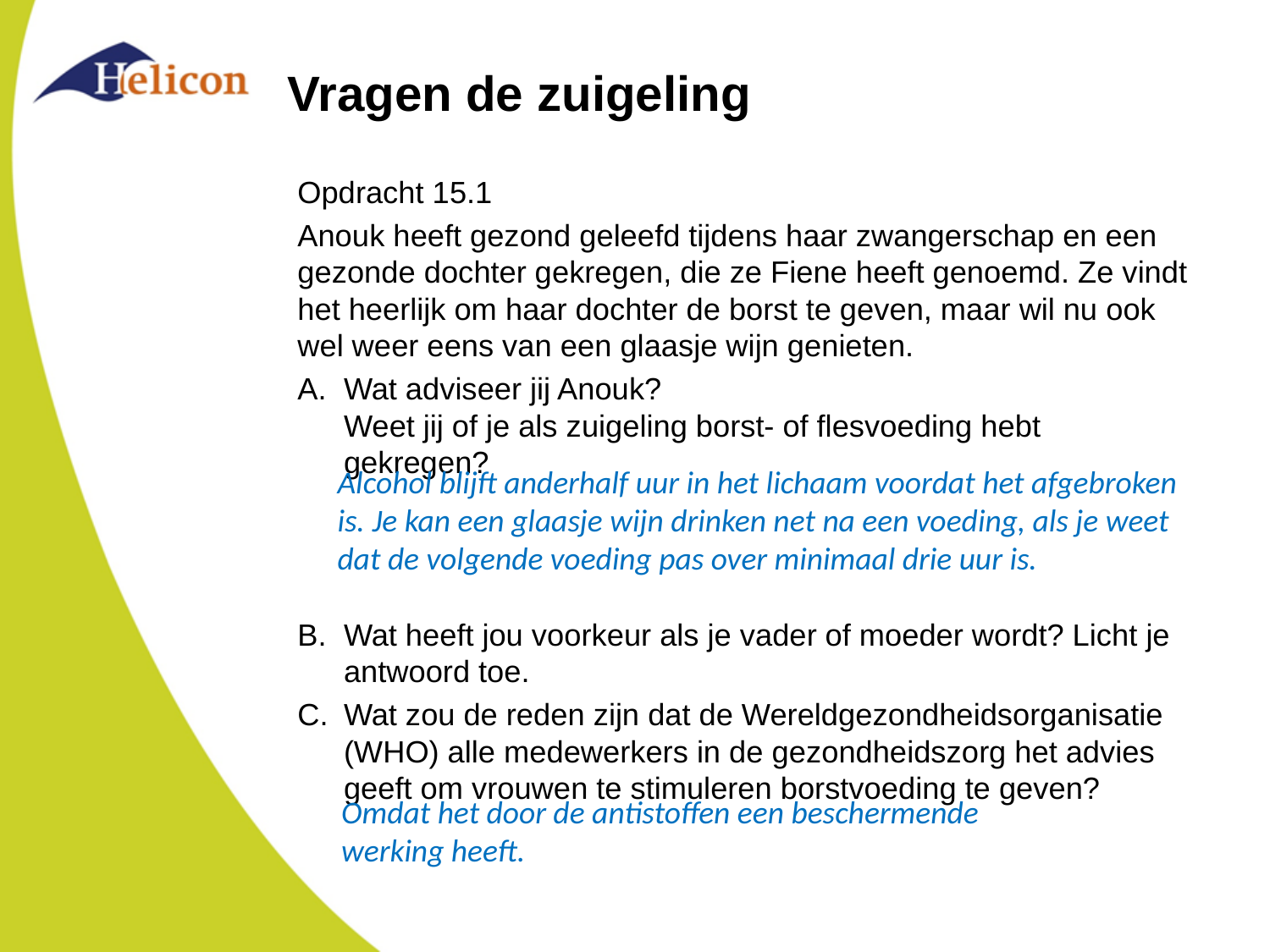

# Vragen de zuigeling
Opdracht 15.1
Anouk heeft gezond geleefd tijdens haar zwangerschap en een gezonde dochter gekregen, die ze Fiene heeft genoemd. Ze vindt het heerlijk om haar dochter de borst te geven, maar wil nu ook wel weer eens van een glaasje wijn genieten.
Wat adviseer jij Anouk?
Weet jij of je als zuigeling borst- of flesvoeding hebt gekregen?

Wat heeft jou voorkeur als je vader of moeder wordt? Licht je antwoord toe.
Wat zou de reden zijn dat de Wereldgezondheidsorganisatie (WHO) alle medewerkers in de gezondheidszorg het advies geeft om vrouwen te stimuleren borstvoeding te geven?
Alcohol blijft anderhalf uur in het lichaam voordat het afgebroken is. Je kan een glaasje wijn drinken net na een voeding, als je weet dat de volgende voeding pas over minimaal drie uur is.

Omdat het door de antistoffen een beschermende werking heeft.